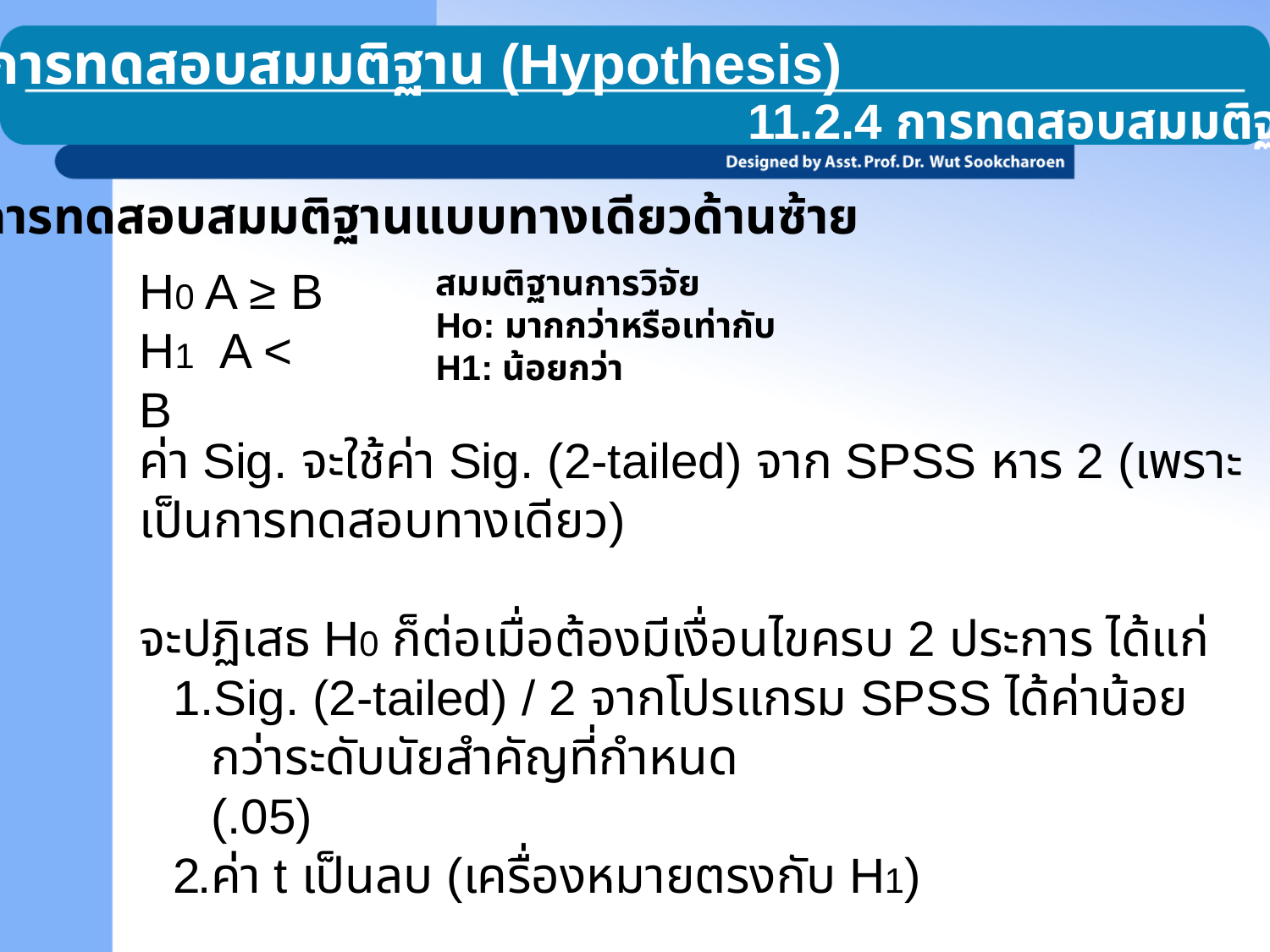

11.2 การทดสอบสมมติฐาน (Hypothesis)
11.2.4 การทดสอบสมมติฐาน
การทดสอบสมมติฐานแบบทางเดียวด้านซ้าย
H0 A ≥ B
H1  A < B
สมมติฐานการวิจัย
Ho: มากกว่าหรือเท่ากับ
H1: น้อยกว่า
ค่า Sig. จะใช้ค่า Sig. (2-tailed) จาก SPSS หาร 2 (เพราะเป็นการทดสอบทางเดียว)

จะปฏิเสธ H0 ก็ต่อเมื่อต้องมีเงื่อนไขครบ 2 ประการ ได้แก่
Sig. (2-tailed) / 2 จากโปรแกรม SPSS ได้ค่าน้อยกว่าระดับนัยสำคัญที่กำหนด
(.05)
ค่า t เป็นลบ (เครื่องหมายตรงกับ H1)